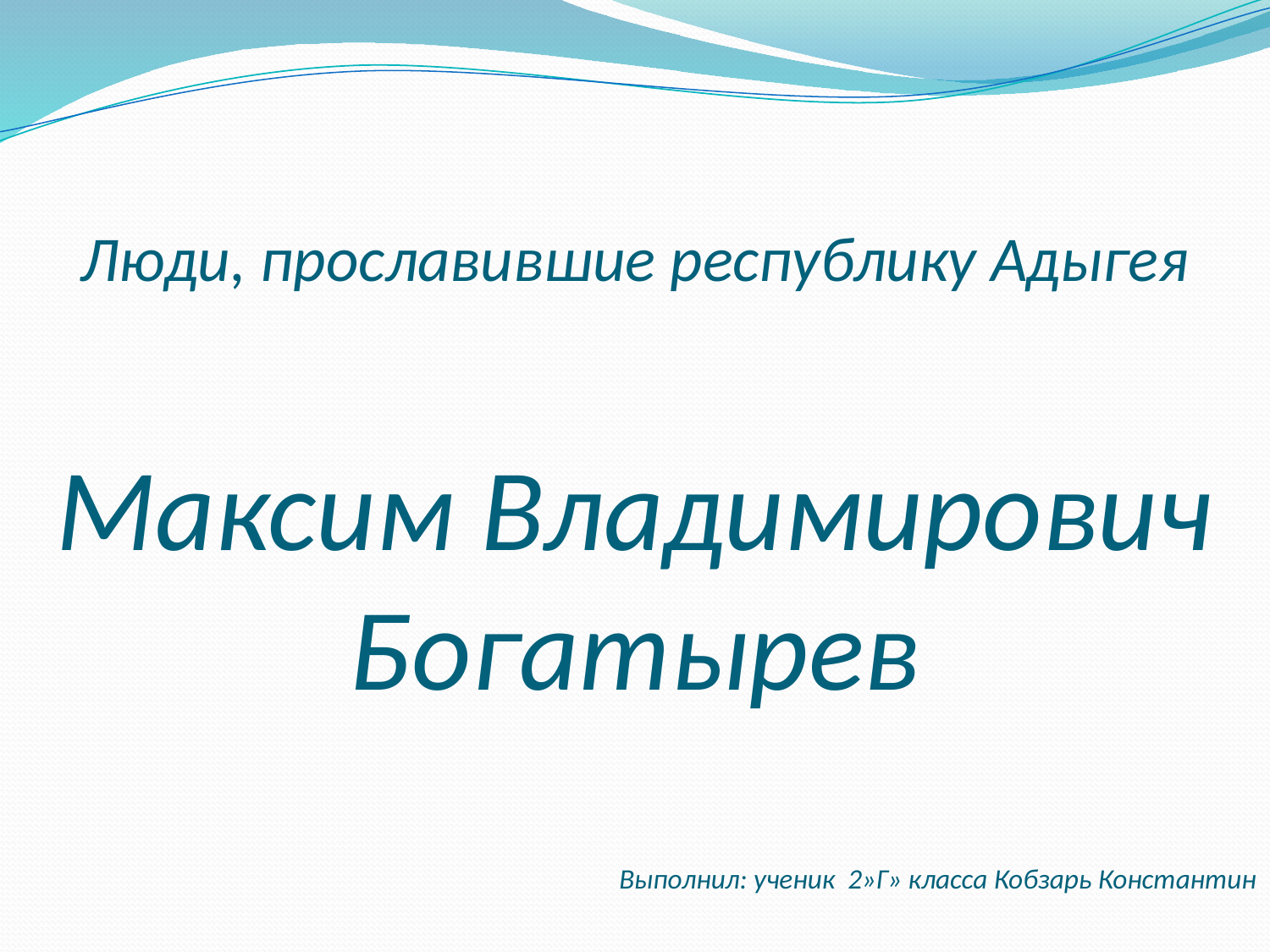

Люди, прославившие республику Адыгея

Максим Владимирович Богатырев

Выполнил: ученик  2»Г» класса Кобзарь Константин